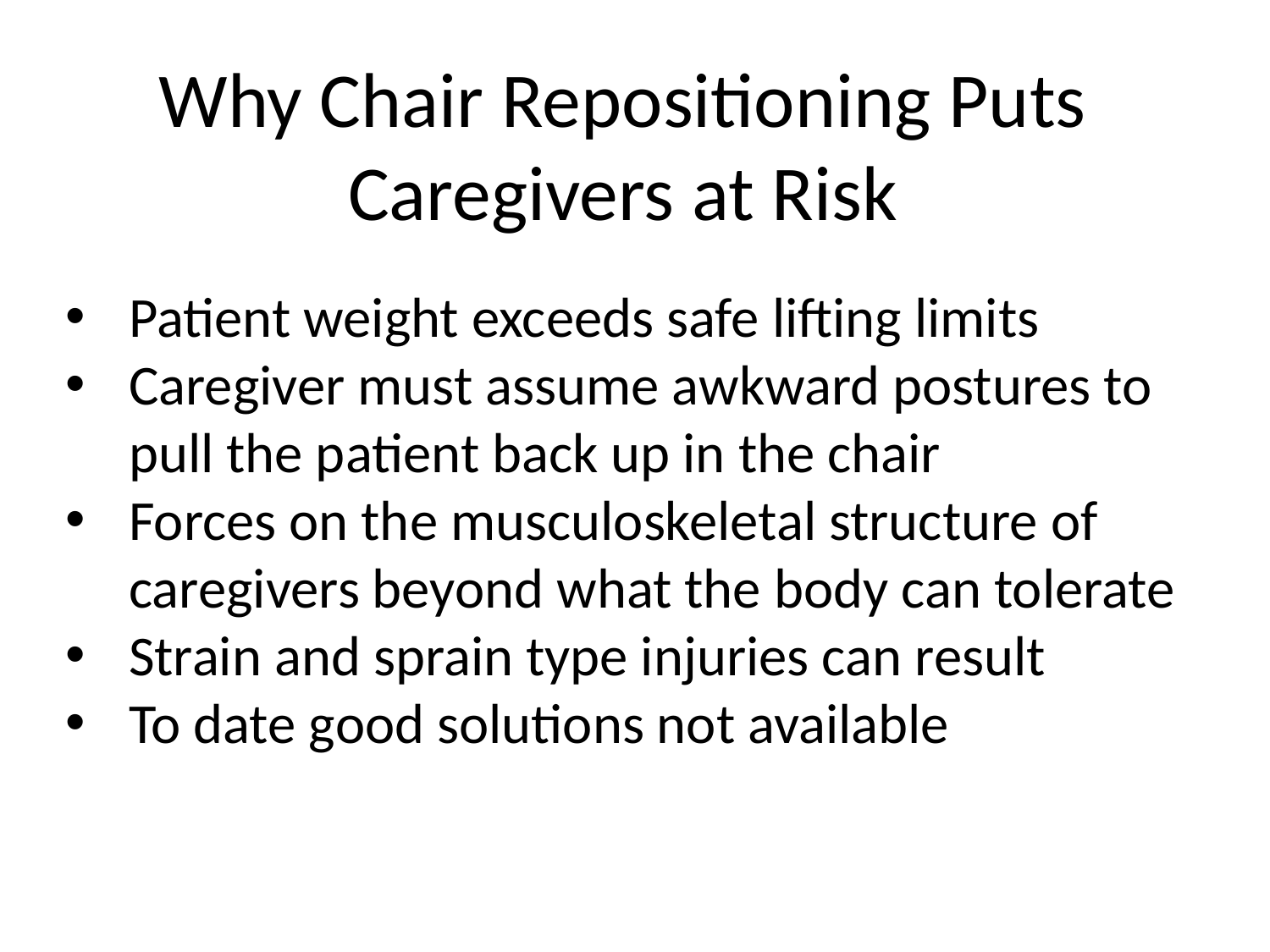

# Why Chair Repositioning Puts Caregivers at Risk
Patient weight exceeds safe lifting limits
Caregiver must assume awkward postures to pull the patient back up in the chair
Forces on the musculoskeletal structure of caregivers beyond what the body can tolerate
Strain and sprain type injuries can result
To date good solutions not available